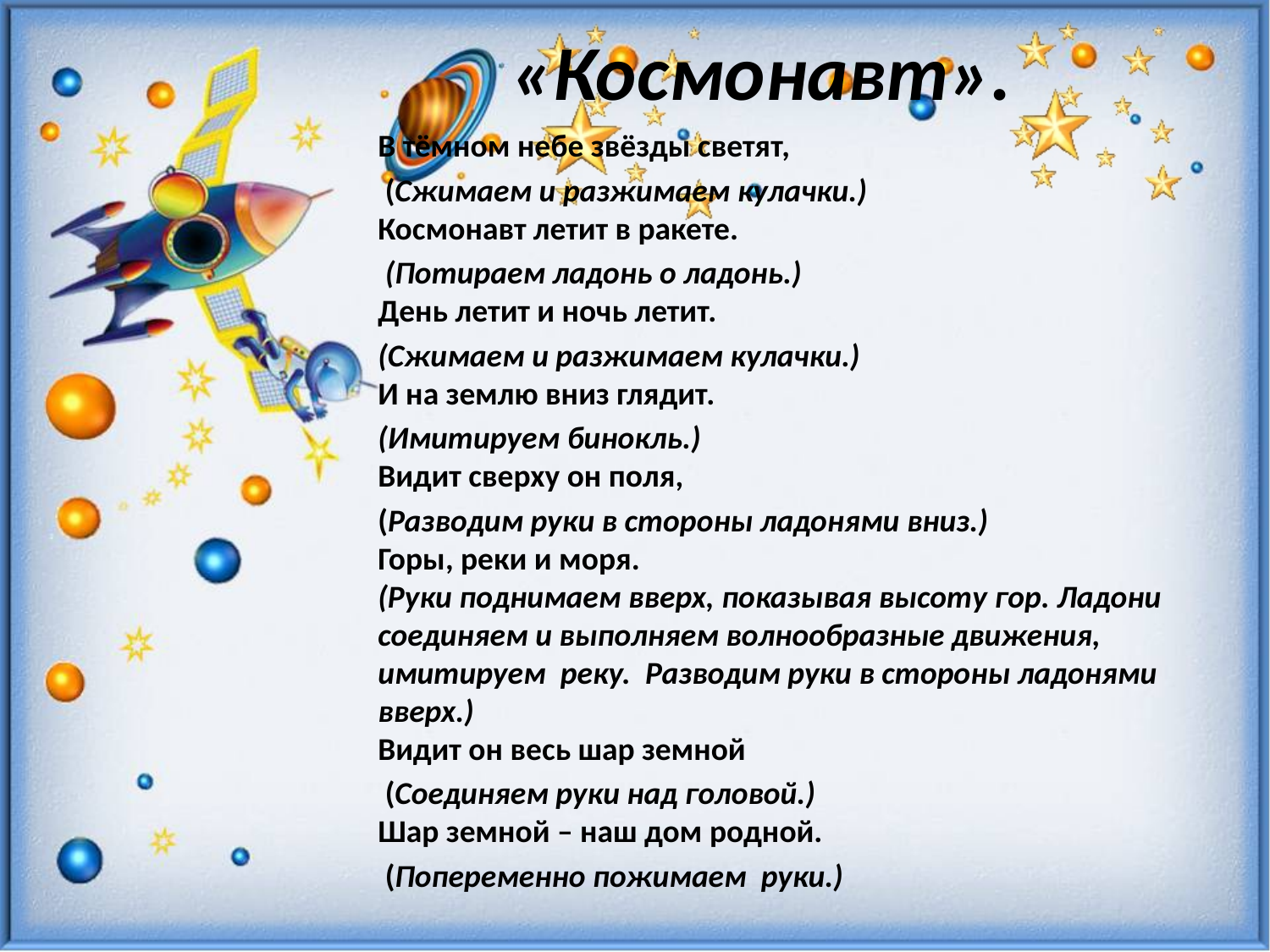

# «Космонавт».
			В тёмном небе звёзды светят,
			 (Сжимаем и разжимаем кулачки.)
		Космонавт летит в ракете.
			 (Потираем ладонь о ладонь.)
		День летит и ночь летит.
			(Сжимаем и разжимаем кулачки.)
		И на землю вниз глядит.
			(Имитируем бинокль.)
		Видит сверху он поля,
			(Разводим руки в стороны ладонями вниз.)
		Горы, реки и моря.
		(Руки поднимаем вверх, показывая высоту гор. Ладони 		соединяем и выполняем волнообразные движения, 			имитируем  реку.  Разводим руки в стороны ладонями 		вверх.)
		Видит он весь шар земной
			 (Соединяем руки над головой.)
		Шар земной – наш дом родной.
			 (Попеременно пожимаем  руки.)